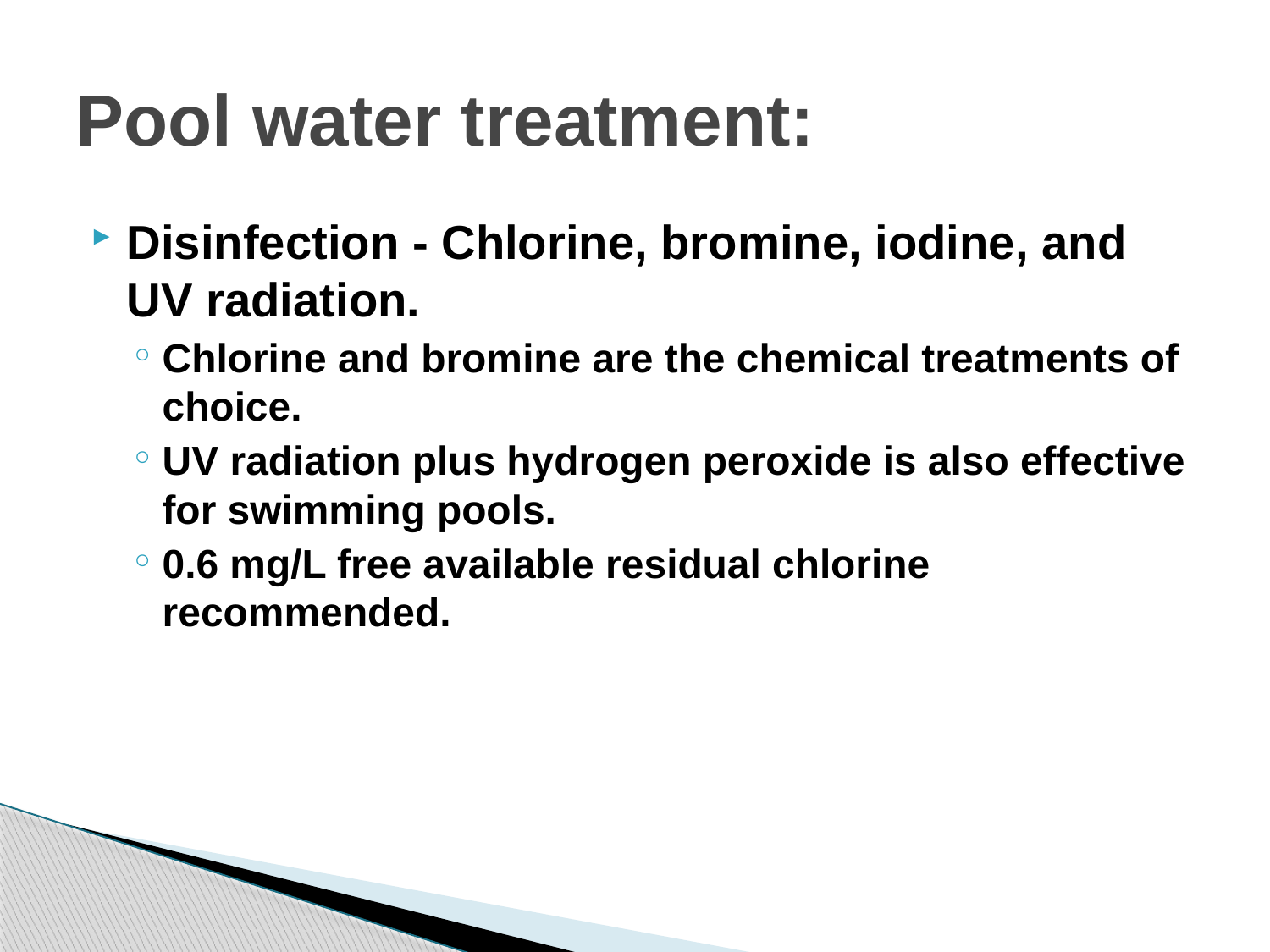

# Pool water treatment:
Disinfection - Chlorine, bromine, iodine, and UV radiation.
Chlorine and bromine are the chemical treatments of choice.
UV radiation plus hydrogen peroxide is also effective for swimming pools.
0.6 mg/L free available residual chlorine recommended.